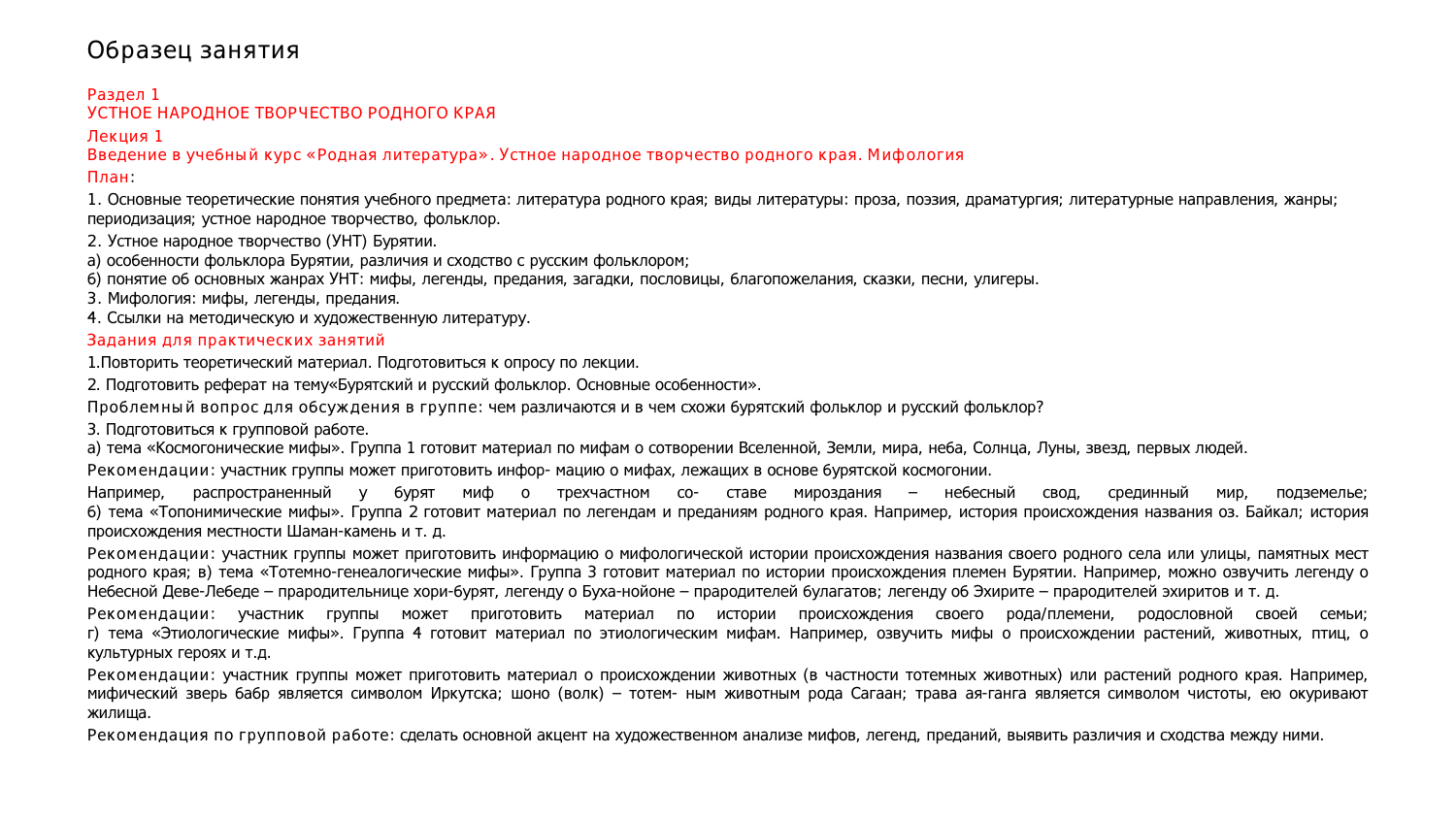

# Образец занятия
Раздел 1
УСТНОЕ НАРОДНОЕ ТВОРЧЕСТВО РОДНОГО КРАЯ
Лекция 1
Введение в учебный курс «Родная литература». Устное народное творчество родного края. Мифология
План:
1. Основные теоретические понятия учебного предмета: литература родного края; виды литературы: проза, поэзия, драматургия; литературные направления, жанры; периодизация; устное народное творчество, фольклор.
2. Устное народное творчество (УНТ) Бурятии.
а) особенности фольклора Бурятии, различия и сходство с русским фольклором;
б) понятие об основных жанрах УНТ: мифы, легенды, предания, загадки, пословицы, благопожелания, сказки, песни, улигеры.
3. Мифология: мифы, легенды, предания.
4. Ссылки на методическую и художественную литературу.
Задания для практических занятий
1.Повторить теоретический материал. Подготовиться к опросу по лекции.
2. Подготовить реферат на тему«Бурятский и русский фольклор. Основные особенности».
Проблемный вопрос для обсуждения в группе: чем различаются и в чем схожи бурятский фольклор и русский фольклор?
3. Подготовиться к групповой работе.
а) тема «Космогонические мифы». Группа 1 готовит материал по мифам о сотворении Вселенной, Земли, мира, неба, Солнца, Луны, звезд, первых людей.
Рекомендации: участник группы может приготовить инфор- мацию о мифах, лежащих в основе бурятской космогонии.
Например, распространенный у бурят миф о трехчастном со- ставе мироздания – небесный свод, срединный мир, подземелье;
б) тема «Топонимические мифы». Группа 2 готовит материал по легендам и преданиям родного края. Например, история происхождения названия оз. Байкал; история происхождения местности Шаман-камень и т. д.
Рекомендации: участник группы может приготовить информацию о мифологической истории происхождения названия своего родного села или улицы, памятных мест родного края; в) тема «Тотемно-генеалогические мифы». Группа 3 готовит материал по истории происхождения племен Бурятии. Например, можно озвучить легенду о Небесной Деве-Лебеде – прародительнице хори-бурят, легенду о Буха-нойоне – прародителей булагатов; легенду об Эхирите – прародителей эхиритов и т. д.
Рекомендации: участник группы может приготовить материал по истории происхождения своего рода/племени, родословной своей семьи;
г) тема «Этиологические мифы». Группа 4 готовит материал по этиологическим мифам. Например, озвучить мифы о происхождении растений, животных, птиц, о культурных героях и т.д.
Рекомендации: участник группы может приготовить материал о происхождении животных (в частности тотемных животных) или растений родного края. Например, мифический зверь бабр является символом Иркутска; шоно (волк) – тотем- ным животным рода Сагаан; трава ая-ганга является символом чистоты, ею окуривают жилища.
Рекомендация по групповой работе: сделать основной акцент на художественном анализе мифов, легенд, преданий, выявить различия и сходства между ними.